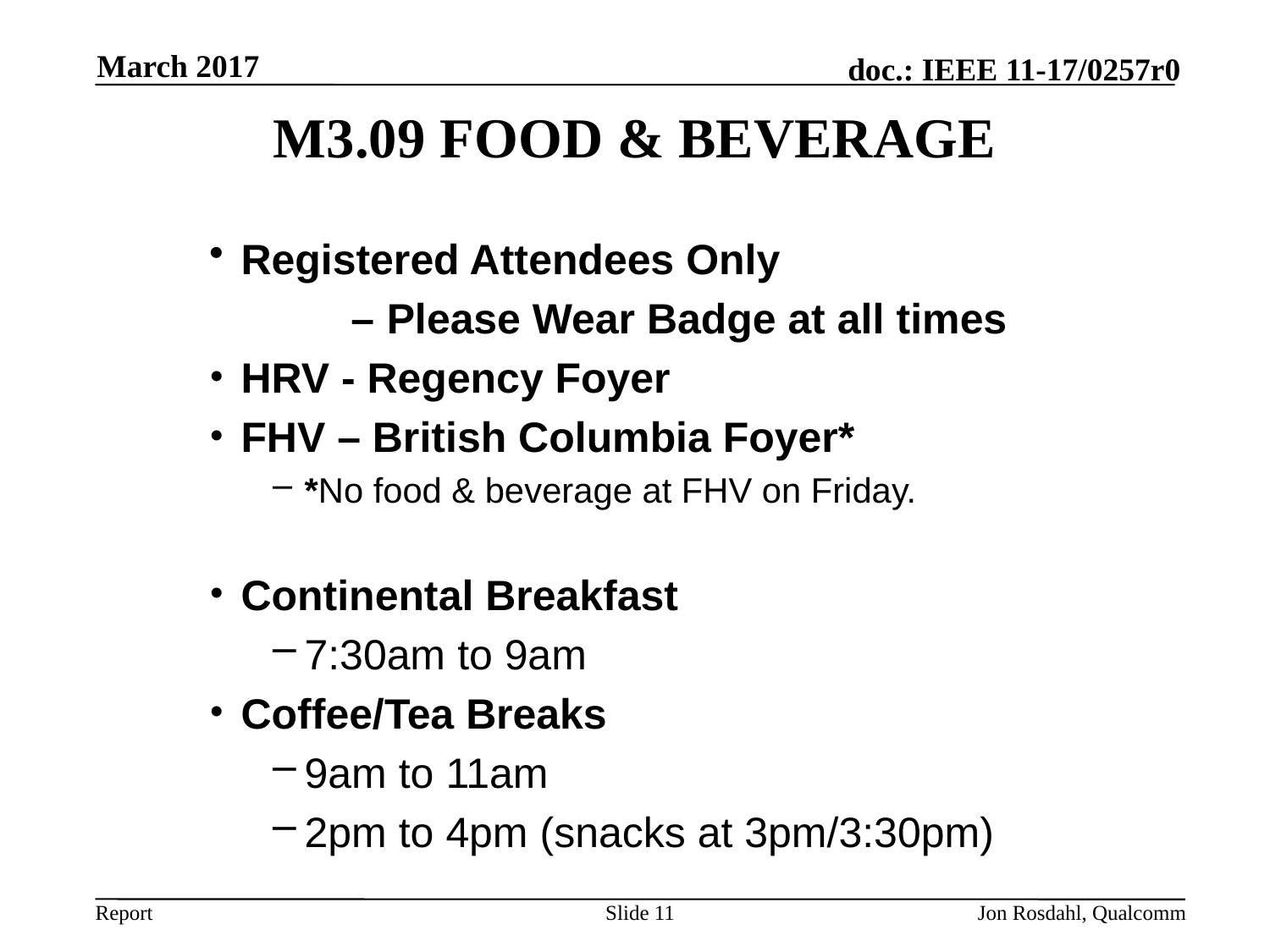

March 2017
# M3.09 FOOD & BEVERAGE
Registered Attendees Only
            – Please Wear Badge at all times
HRV - Regency Foyer
FHV – British Columbia Foyer*
*No food & beverage at FHV on Friday.

Continental Breakfast
7:30am to 9am
Coffee/Tea Breaks
9am to 11am
2pm to 4pm (snacks at 3pm/3:30pm)
Slide 11
Jon Rosdahl, Qualcomm